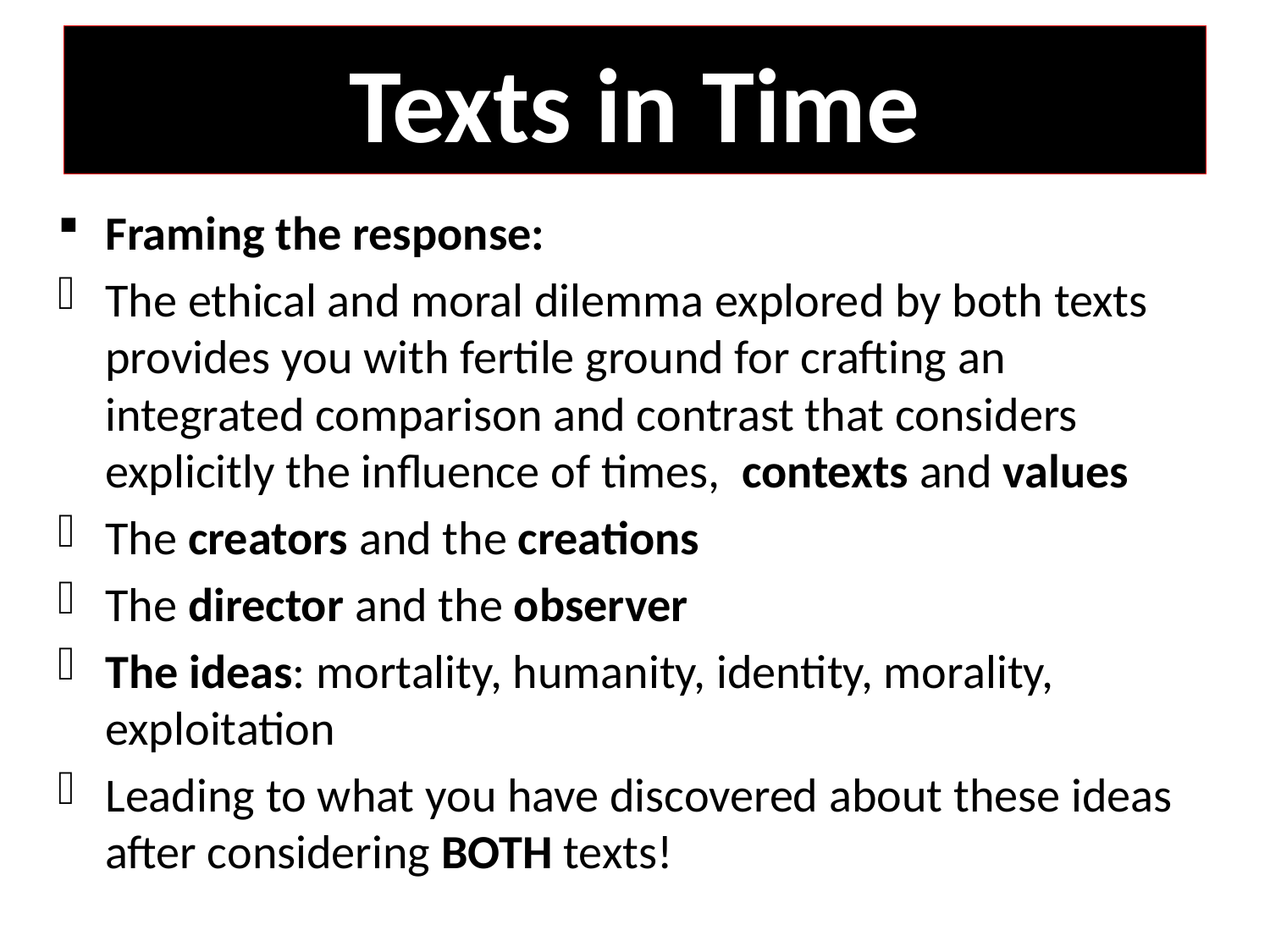

# Texts in Time
Framing the response:
The ethical and moral dilemma explored by both texts provides you with fertile ground for crafting an integrated comparison and contrast that considers explicitly the influence of times,  contexts and values
The creators and the creations
The director and the observer
The ideas: mortality, humanity, identity, morality, exploitation
Leading to what you have discovered about these ideas after considering BOTH texts!